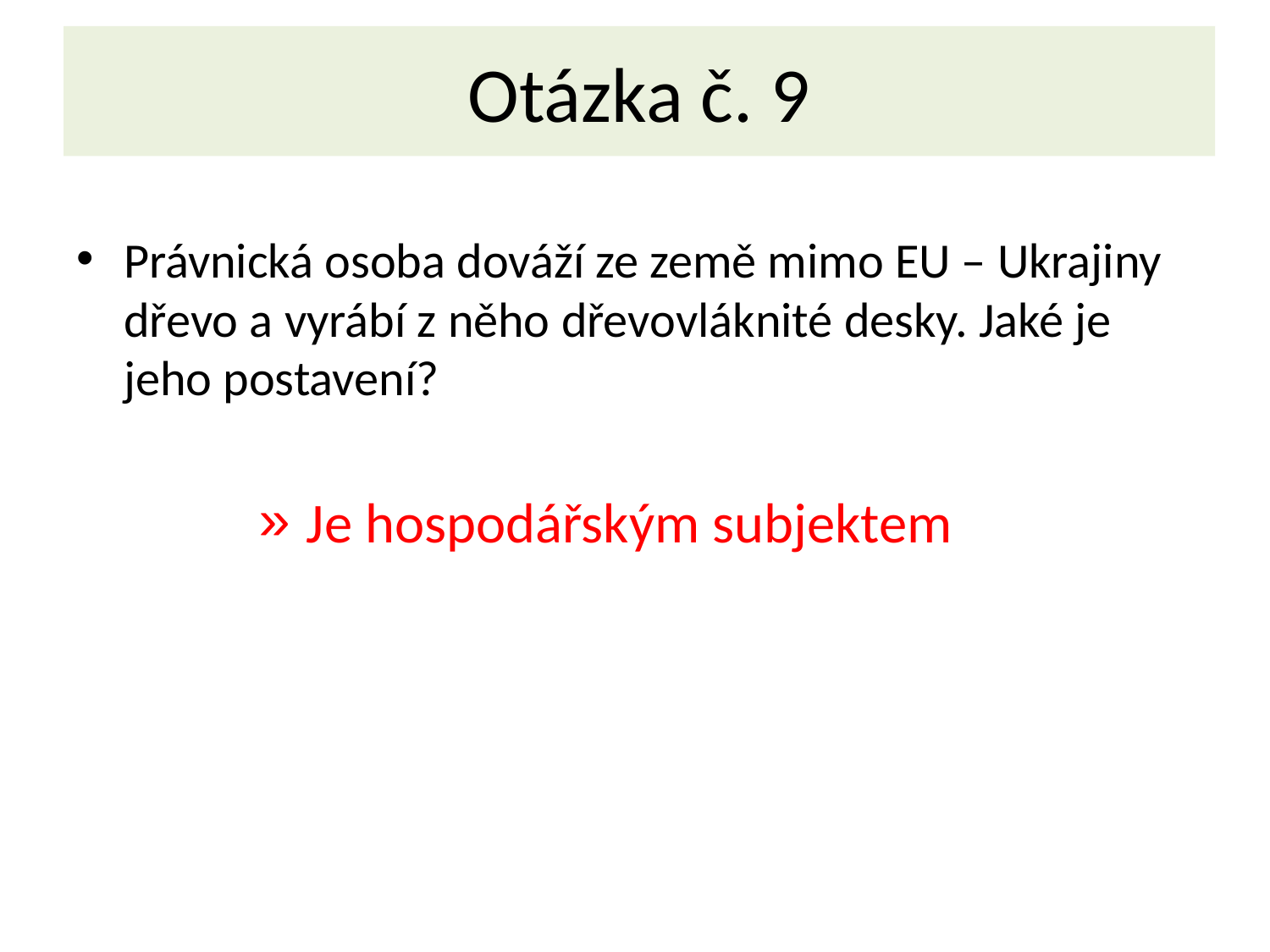

# Otázka č. 9
Právnická osoba dováží ze země mimo EU – Ukrajiny dřevo a vyrábí z něho dřevovláknité desky. Jaké je jeho postavení?

Je hospodářským subjektem